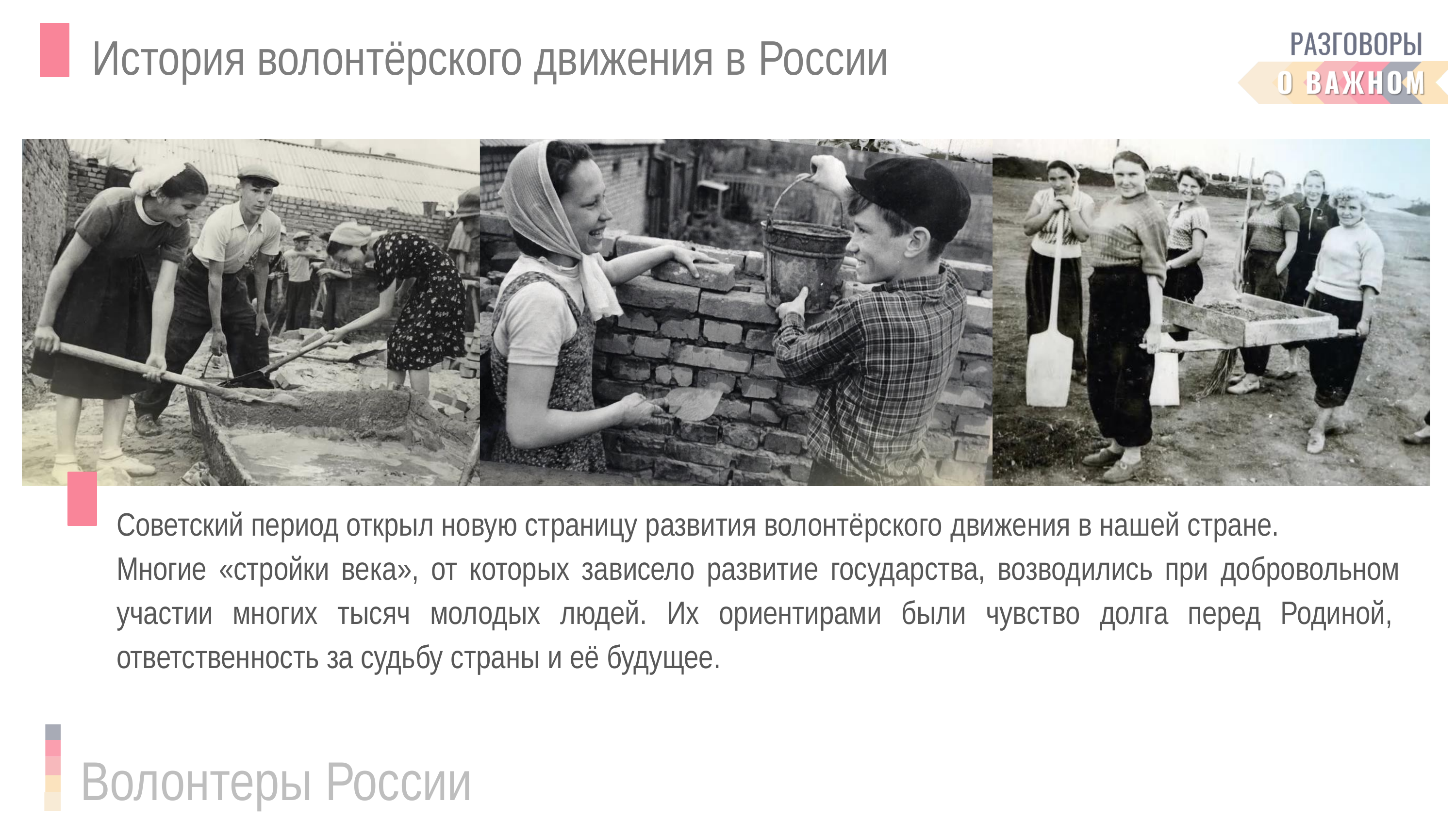

# История волонтёрского движения в России

Советский период открыл новую страницу развития волонтёрского движения в нашей стране.
Многие «стройки века», от которых зависело развитие государства, возводились при добровольном  участии многих тысяч молодых людей. Их ориентирами были чувство долга перед Родиной,  ответственность за судьбу страны и её будущее.

Волонтеры России